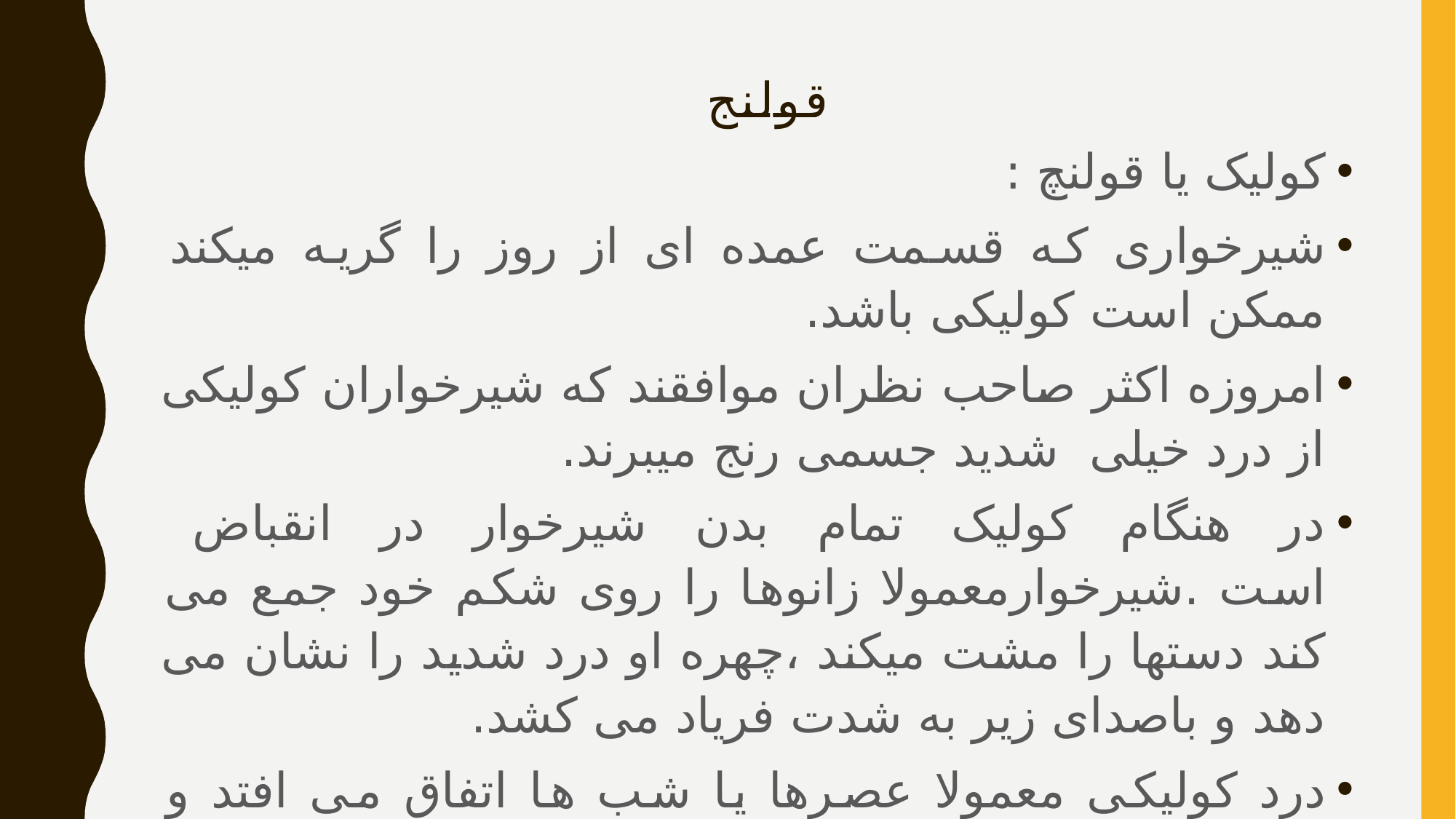

# قولنج
کولیک یا قولنچ :
شیرخواری که قسمت عمده ای از روز را گریه میکند ممکن است کولیکی باشد.
امروزه اکثر صاحب نظران موافقند که شیرخواران کولیکی از درد خیلی  شدید جسمی رنج میبرند.
در هنگام کولیک تمام بدن شیرخوار در انقباض است .شیرخوارمعمولا زانوها را روی شکم خود جمع می کند دستها را مشت میکند ،چهره او درد شدید را نشان می دهد و باصدای زیر به شدت فریاد می کشد.
درد کولیکی معمولا عصرها یا شب ها اتفاق می افتد و ممکن است ساعتها طول بکشد.با گریه طولانی شیرخوار هوای زیاد می بلعد که مشکل انها را تشدید می کند .